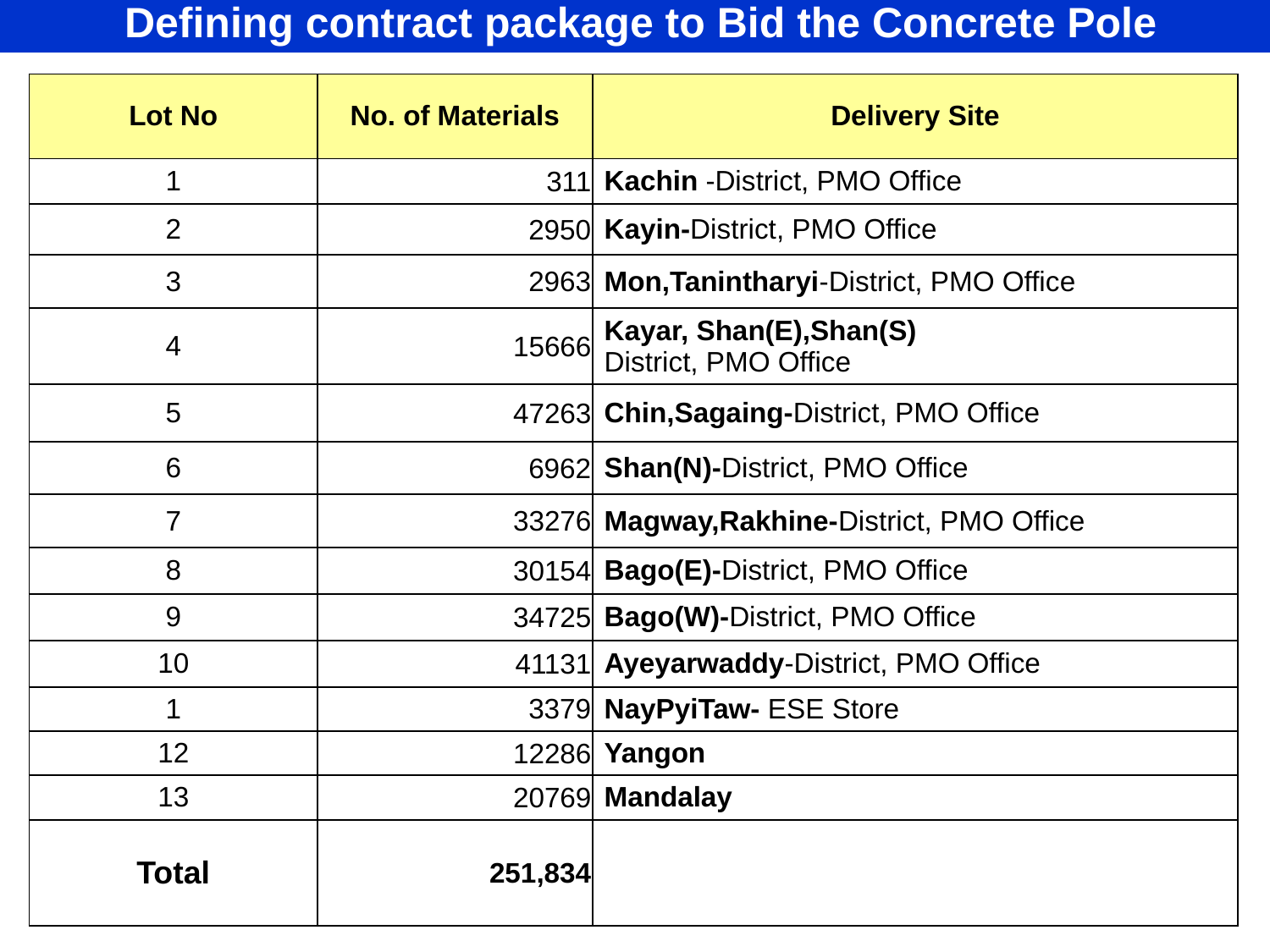

Defining contract package to Bid the Concrete Pole
| Lot No | No. of Materials | Delivery Site |
| --- | --- | --- |
| 1 | 311 | Kachin -District, PMO Office |
| 2 | 2950 | Kayin-District, PMO Office |
| 3 | 2963 | Mon,Tanintharyi-District, PMO Office |
| 4 | 15666 | Kayar, Shan(E),Shan(S) District, PMO Office |
| 5 | 47263 | Chin,Sagaing-District, PMO Office |
| 6 | 6962 | Shan(N)-District, PMO Office |
| 7 | 33276 | Magway,Rakhine-District, PMO Office |
| 8 | 30154 | Bago(E)-District, PMO Office |
| 9 | 34725 | Bago(W)-District, PMO Office |
| 10 | 41131 | Ayeyarwaddy-District, PMO Office |
| 1 | 3379 | NayPyiTaw- ESE Store |
| 12 | 12286 | Yangon |
| 13 | 20769 | Mandalay |
| Total | 251,834 |  |